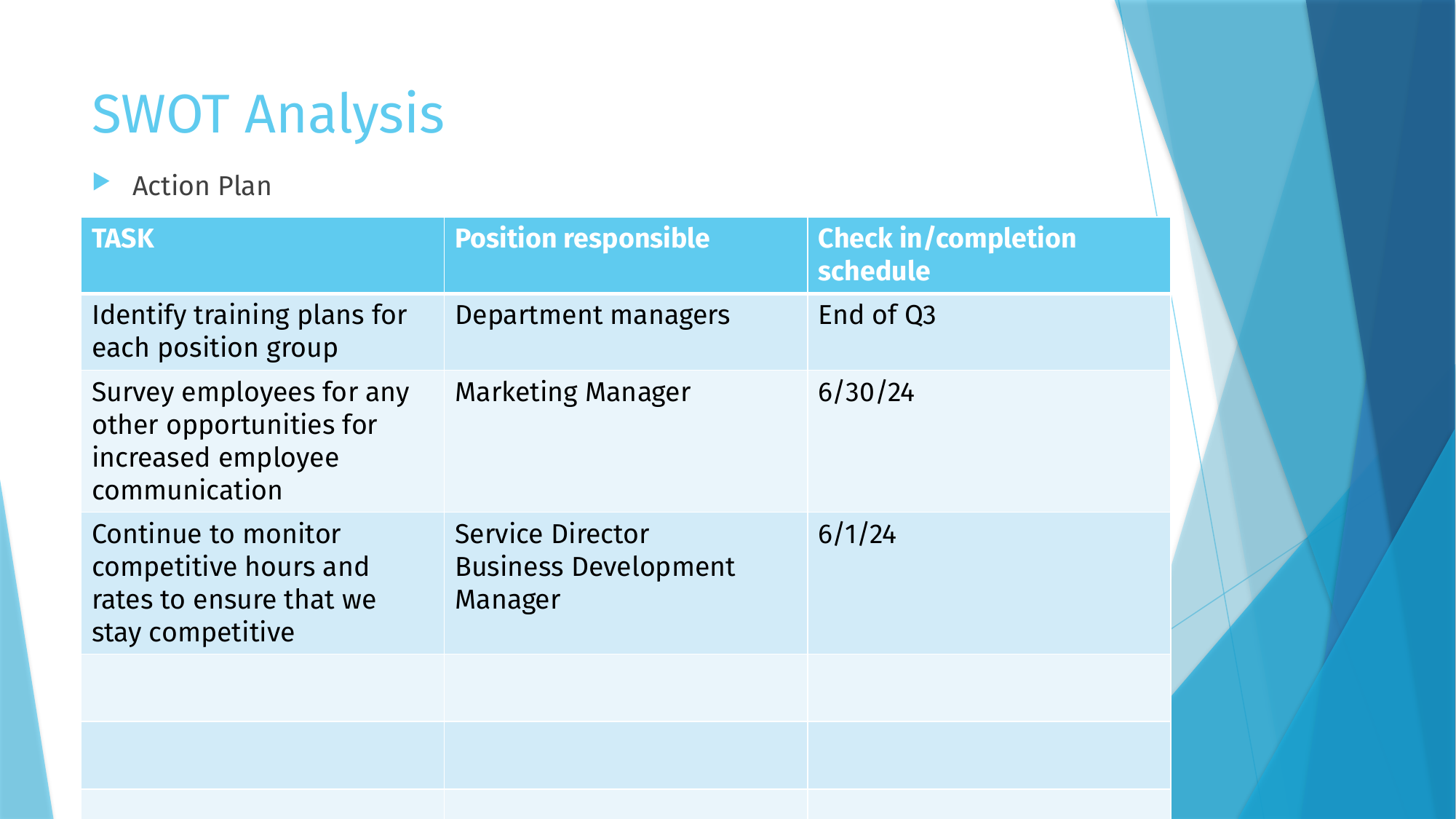

# SWOT Analysis
Action Plan

| TASK | Position responsible | Check in/completion schedule |
| --- | --- | --- |
| Identify training plans for each position group | Department managers | End of Q3 |
| Survey employees for any other opportunities for increased employee communication | Marketing Manager | 6/30/24 |
| Continue to monitor competitive hours and rates to ensure that we stay competitive | Service Director Business Development Manager | 6/1/24 |
|  |  |  |
|  |  |  |
|  |  |  |
|  |  |  |